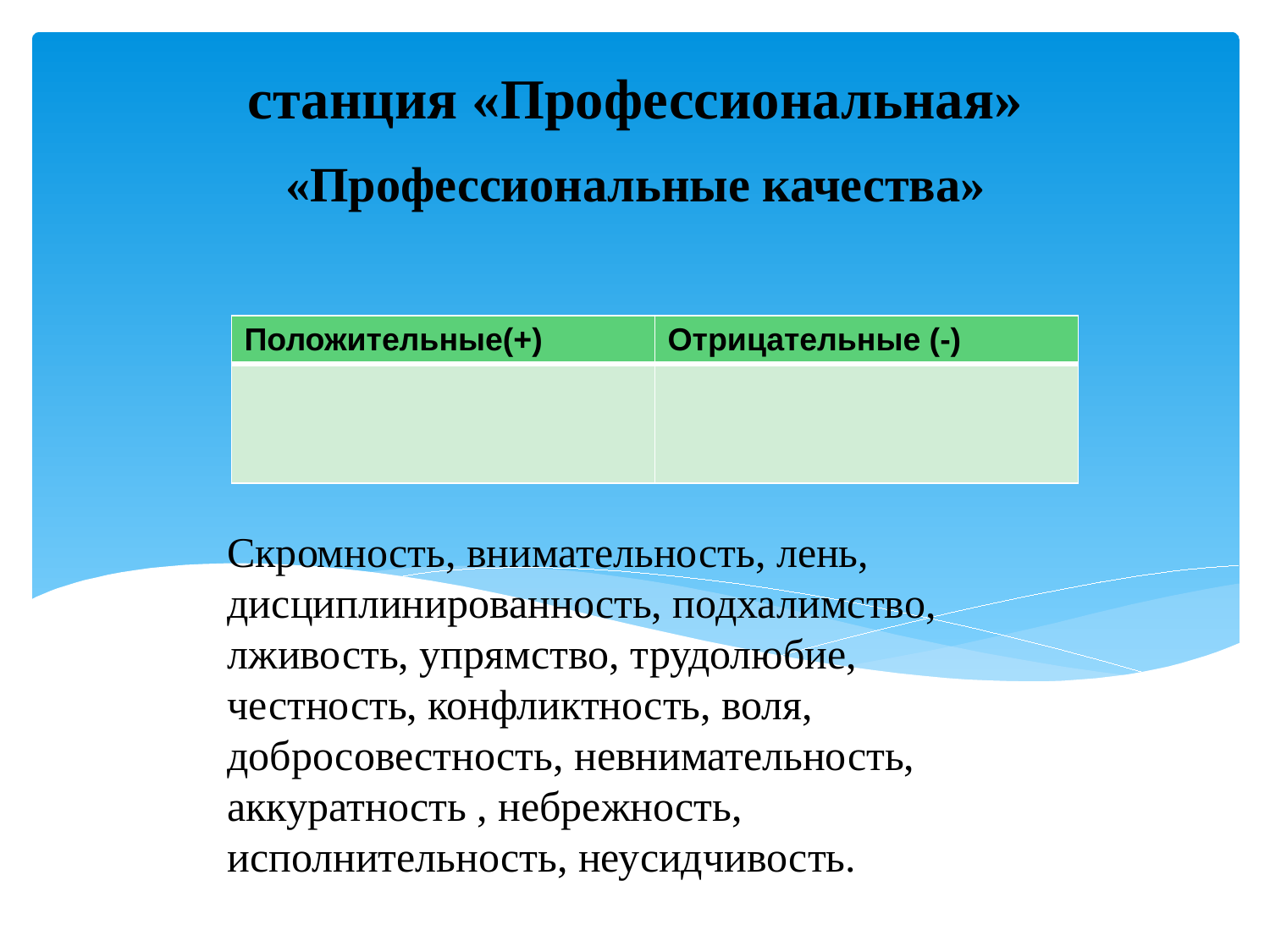

станция «Профессиональная»
# «Профессиональные качества»

Скромность, внимательность, лень, дисциплинированность, подхалимство, лживость, упрямство, трудолюбие, честность, конфликтность, воля, добросовестность, невнимательность,  аккуратность , небрежность,  исполнительность, неусидчивость.
| Положительные(+) | Отрицательные (-) |
| --- | --- |
|  |  |